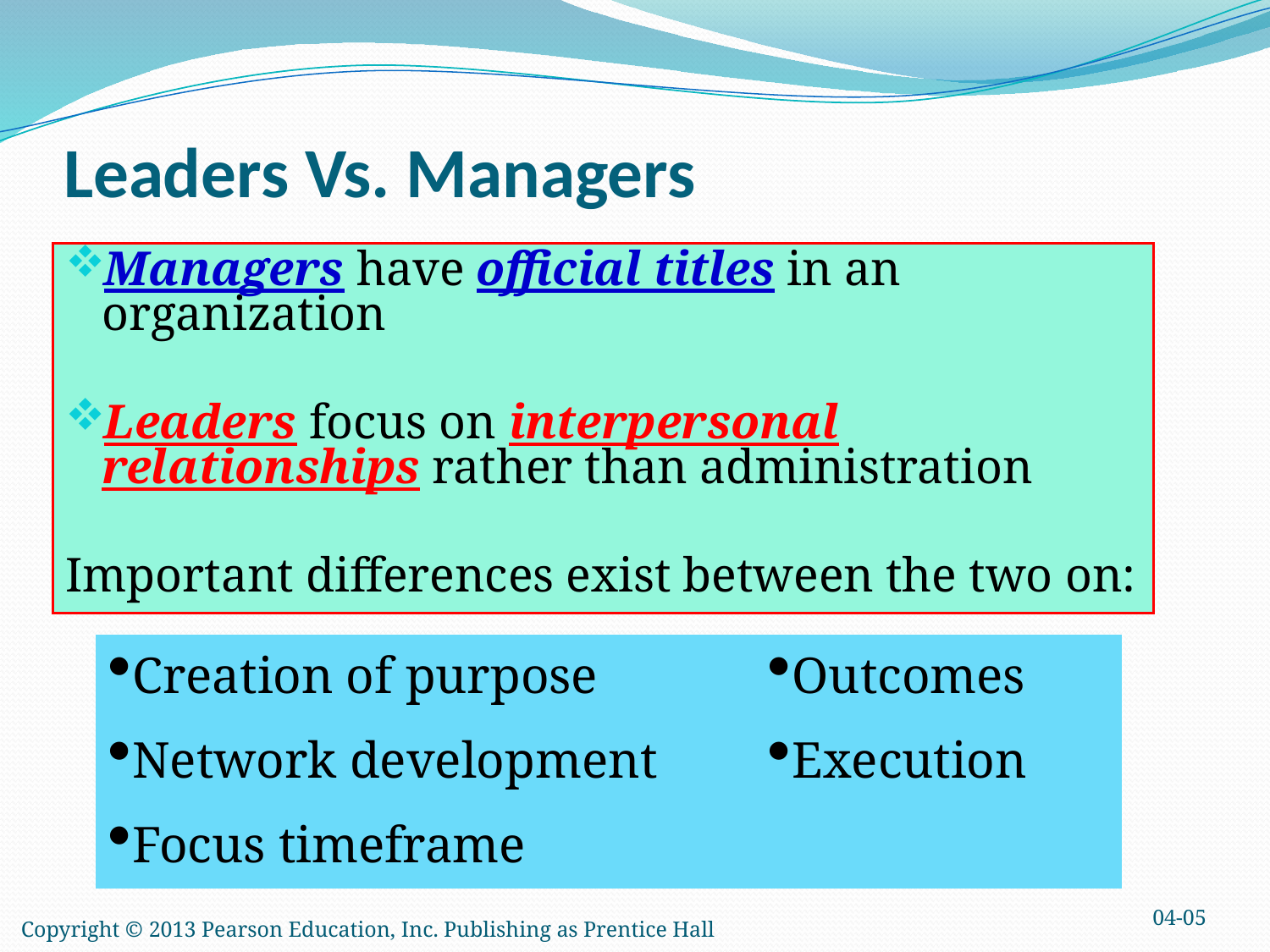

Leaders Vs. Managers
Managers have official titles in an organization

Leaders focus on interpersonal relationships rather than administration

Important differences exist between the two on:

| Creation of purpose | Outcomes |
| --- | --- |
| Network development | Execution |
| Focus timeframe |  |
04-05
Copyright © 2013 Pearson Education, Inc. Publishing as Prentice Hall